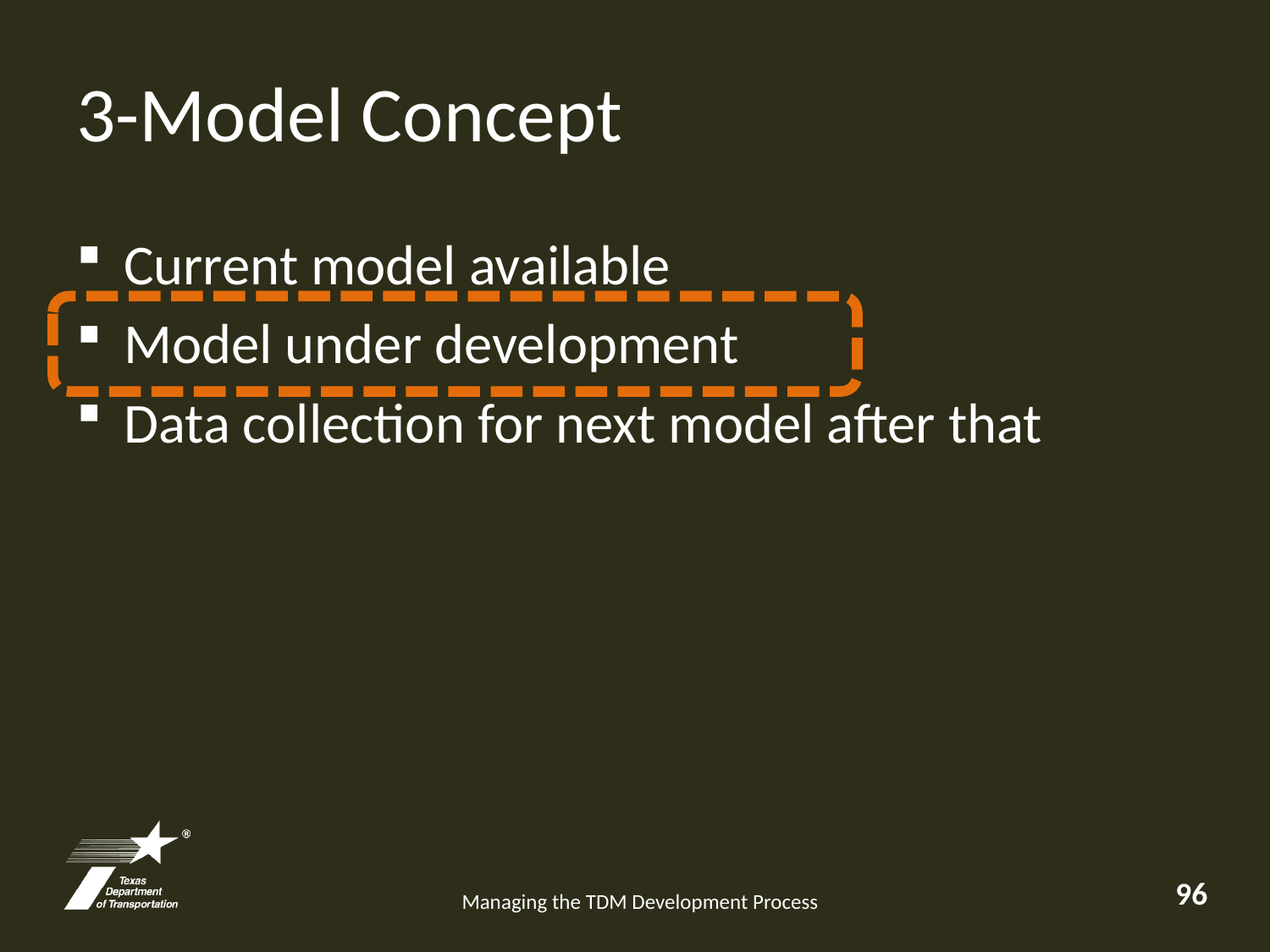

# 3-Model Concept
Current model available
Model under development
Data collection for next model after that